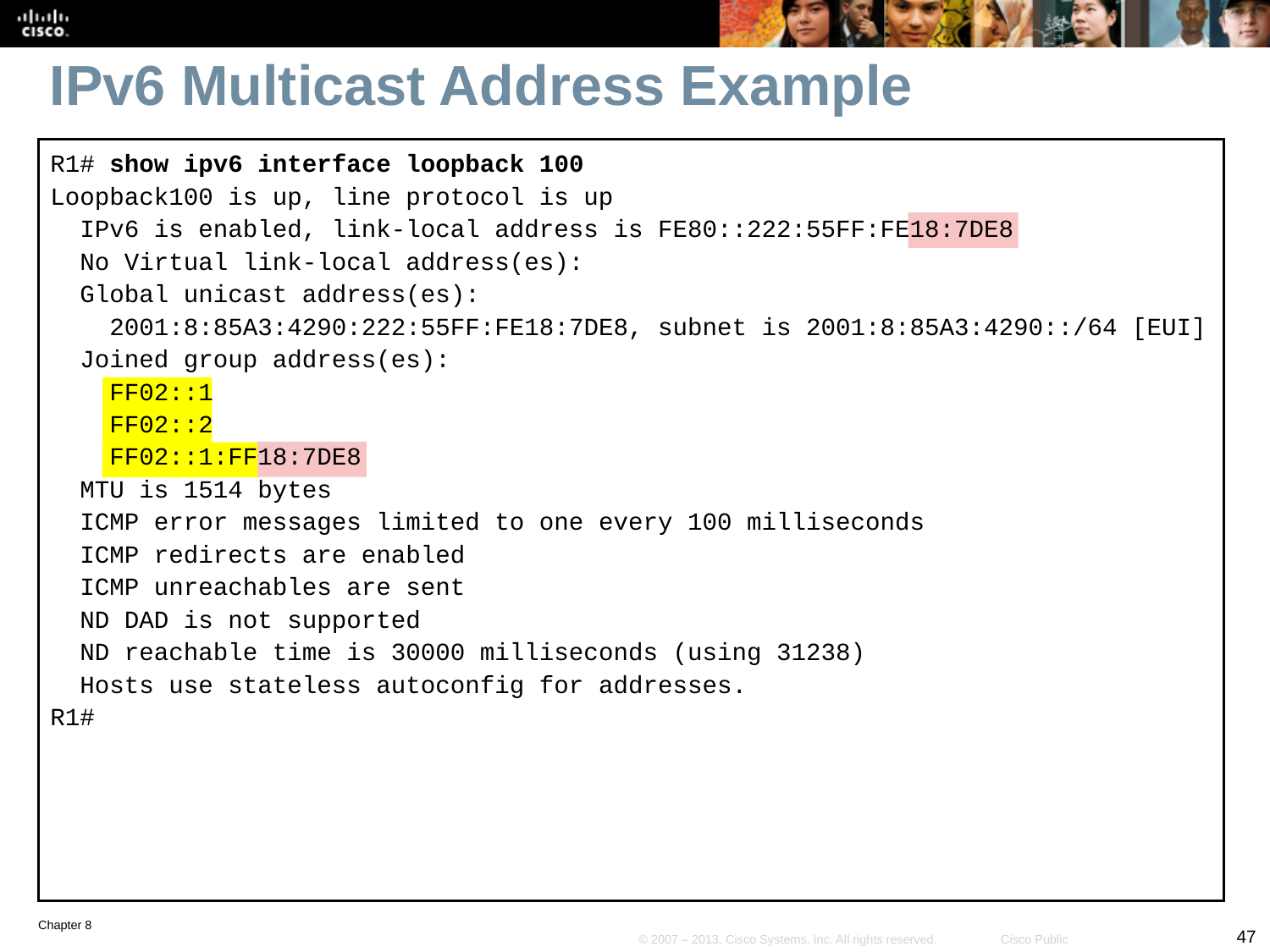

# IPv6 Multicast Address Example
R1# show ipv6 interface loopback 100
Loopback100 is up, line protocol is up
  IPv6 is enabled, link-local address is FE80::222:55FF:FE18:7DE8
  No Virtual link-local address(es):
  Global unicast address(es):
    2001:8:85A3:4290:222:55FF:FE18:7DE8, subnet is 2001:8:85A3:4290::/64 [EUI]
  Joined group address(es):
    FF02::1
    FF02::2
    FF02::1:FF18:7DE8
  MTU is 1514 bytes
  ICMP error messages limited to one every 100 milliseconds
  ICMP redirects are enabled
  ICMP unreachables are sent
  ND DAD is not supported
  ND reachable time is 30000 milliseconds (using 31238)
  Hosts use stateless autoconfig for addresses.
R1#